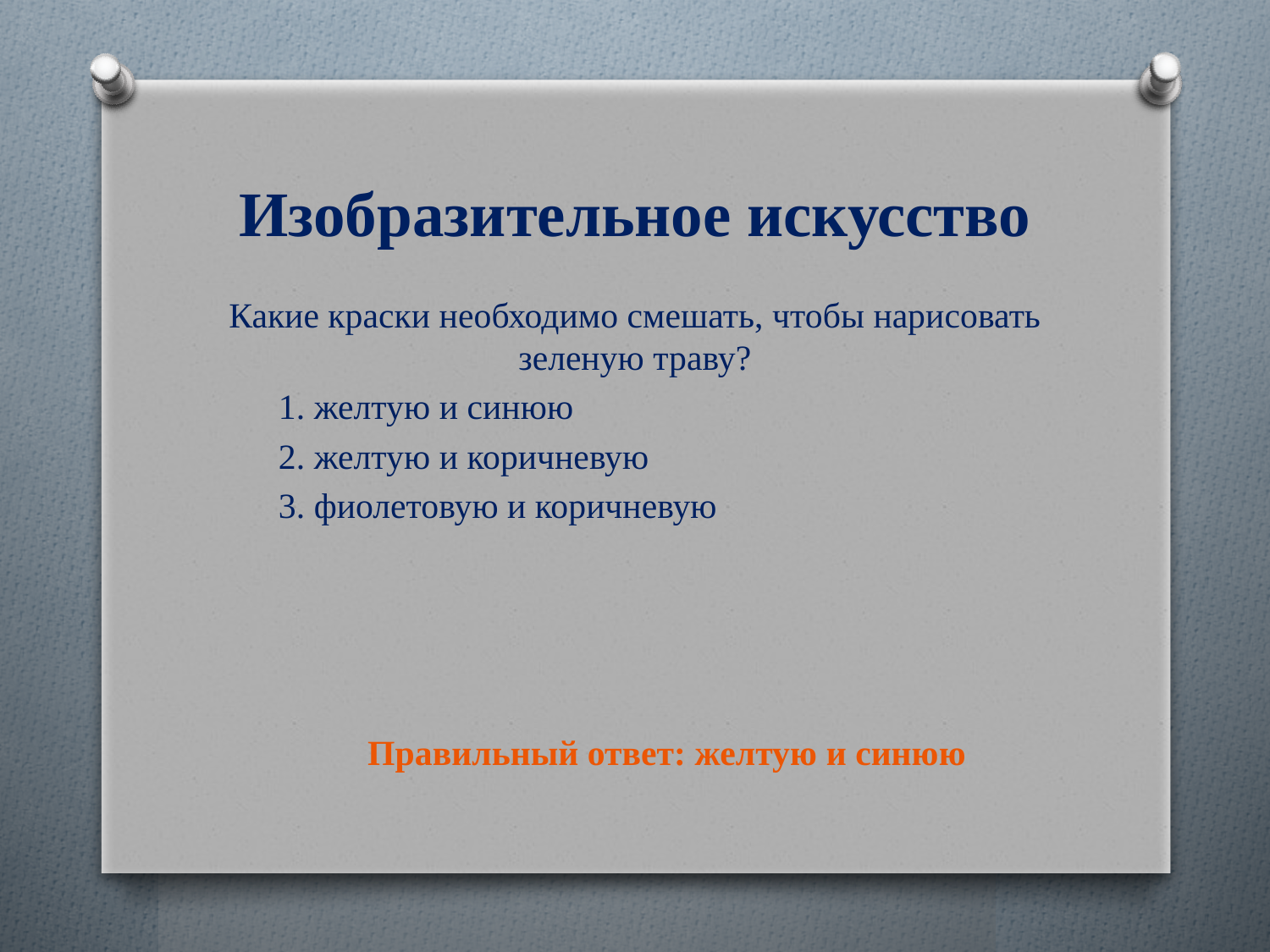

# Изобразительное искусство
Какие краски необходимо смешать, чтобы нарисовать зеленую траву?
1. желтую и синюю
2. желтую и коричневую
3. фиолетовую и коричневую

Правильный ответ: желтую и синюю